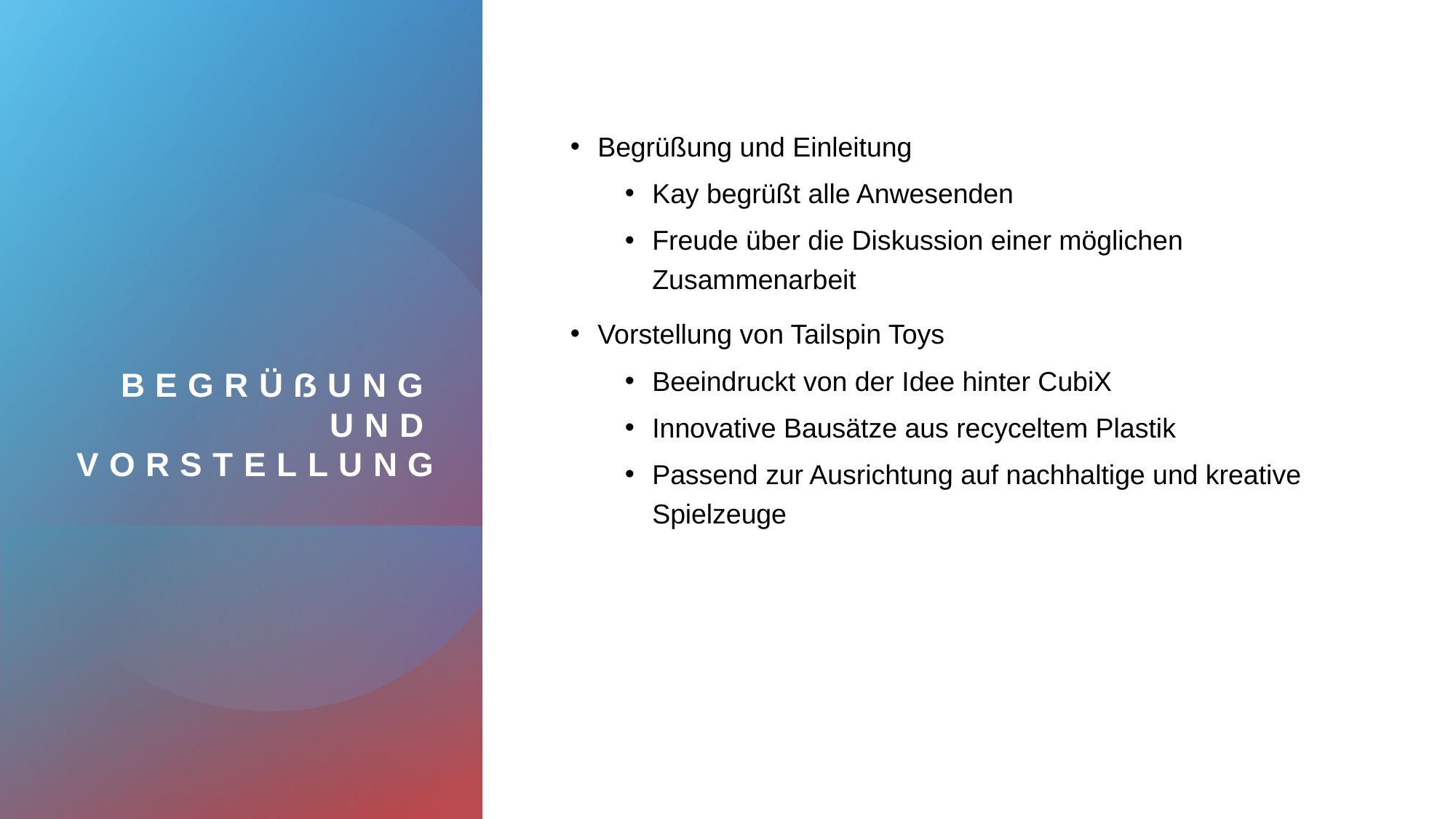

# Begrüßung und Vorstellung
Begrüßung und Einleitung
Kay begrüßt alle Anwesenden
Freude über die Diskussion einer möglichen Zusammenarbeit
Vorstellung von Tailspin Toys
Beeindruckt von der Idee hinter CubiX
Innovative Bausätze aus recyceltem Plastik
Passend zur Ausrichtung auf nachhaltige und kreative Spielzeuge